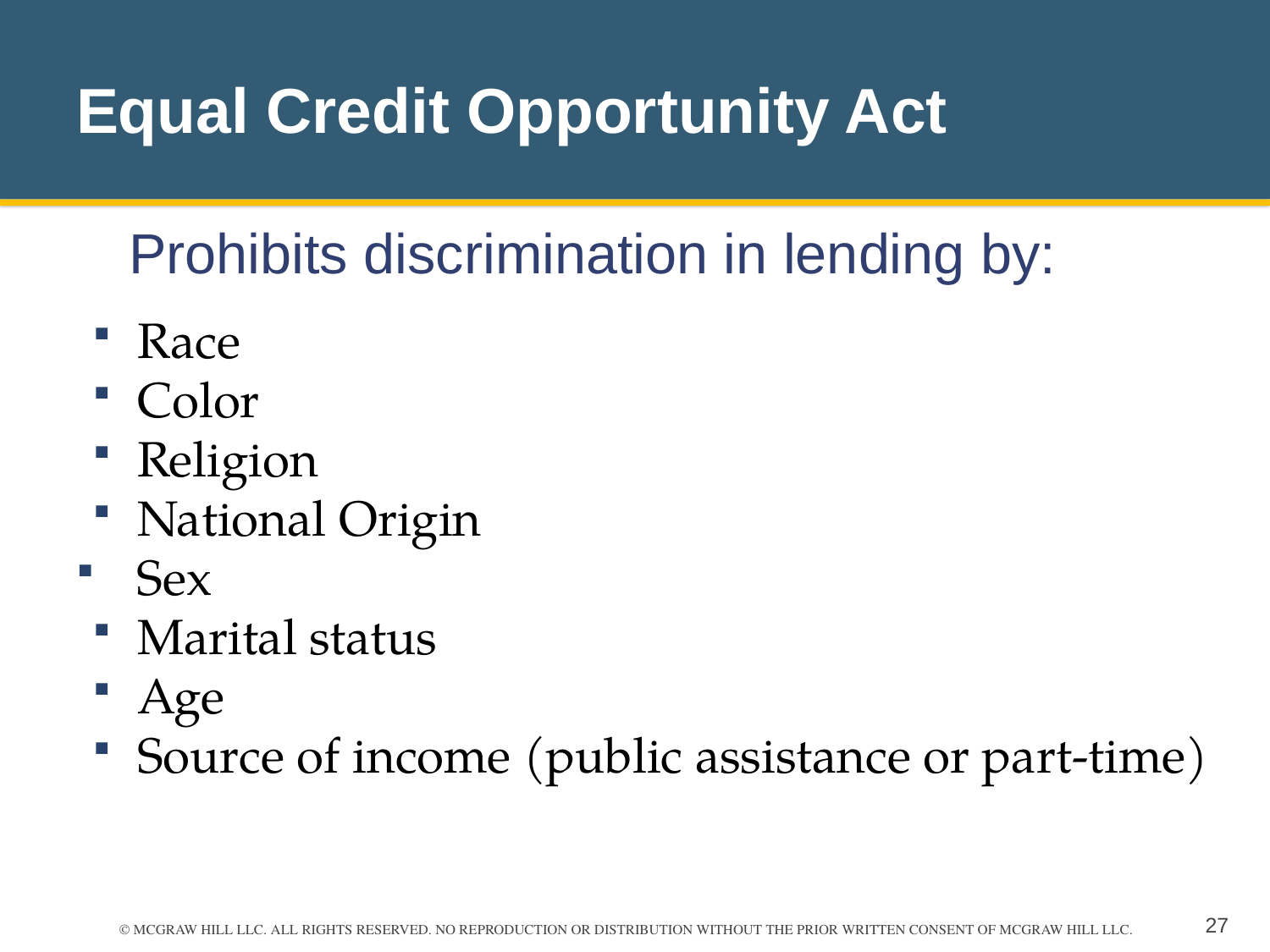

# Equal Credit Opportunity Act
Prohibits discrimination in lending by:
Race
Color
Religion
National Origin
Sex
Marital status
Age
Source of income (public assistance or part-time)
© MCGRAW HILL LLC. ALL RIGHTS RESERVED. NO REPRODUCTION OR DISTRIBUTION WITHOUT THE PRIOR WRITTEN CONSENT OF MCGRAW HILL LLC.
27